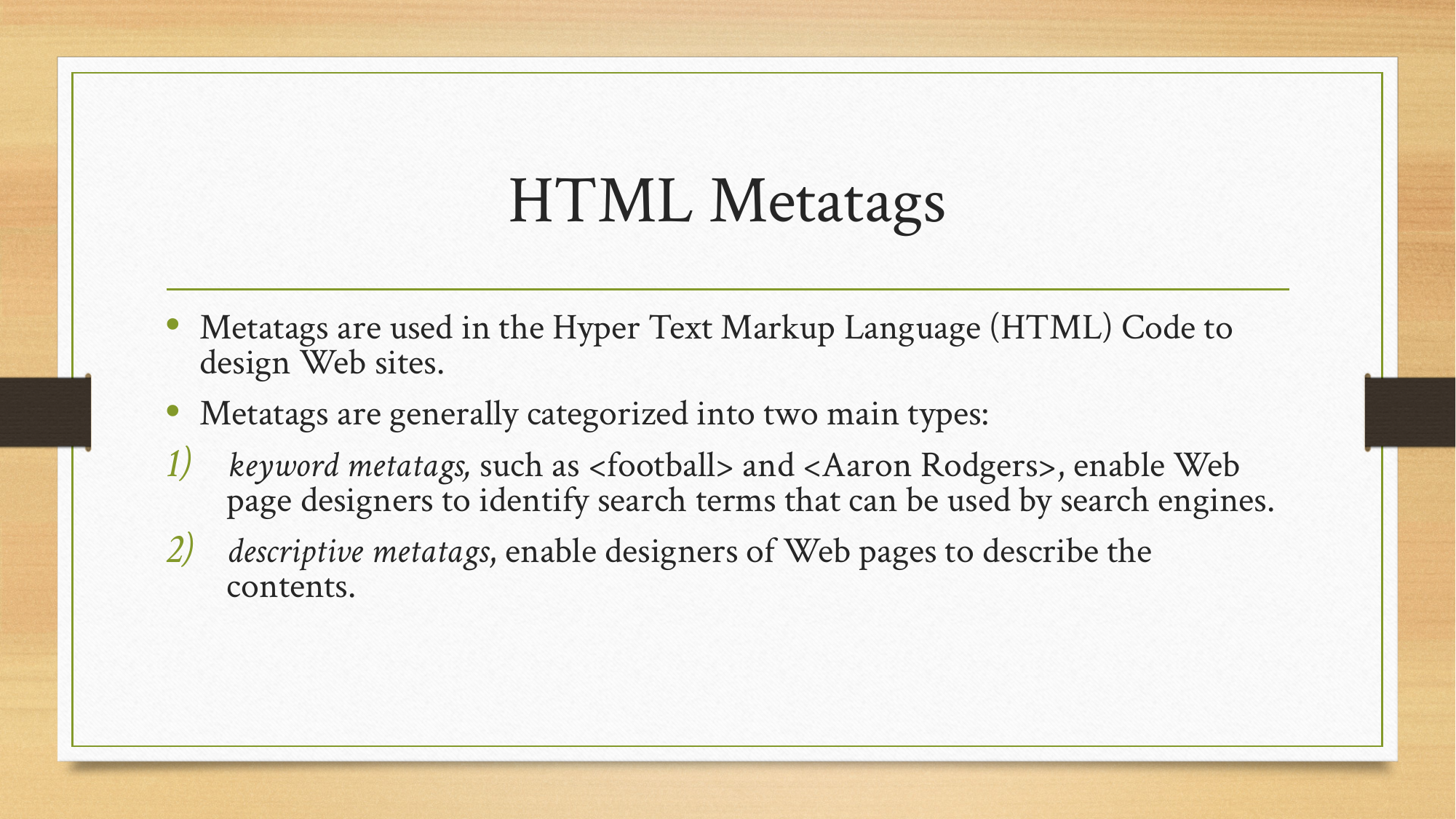

# HTML Metatags
Metatags are used in the Hyper Text Markup Language (HTML) Code to design Web sites.
Metatags are generally categorized into two main types:
keyword metatags, such as <football> and <Aaron Rodgers>, enable Web page designers to identify search terms that can be used by search engines.
descriptive metatags, enable designers of Web pages to describe the contents.